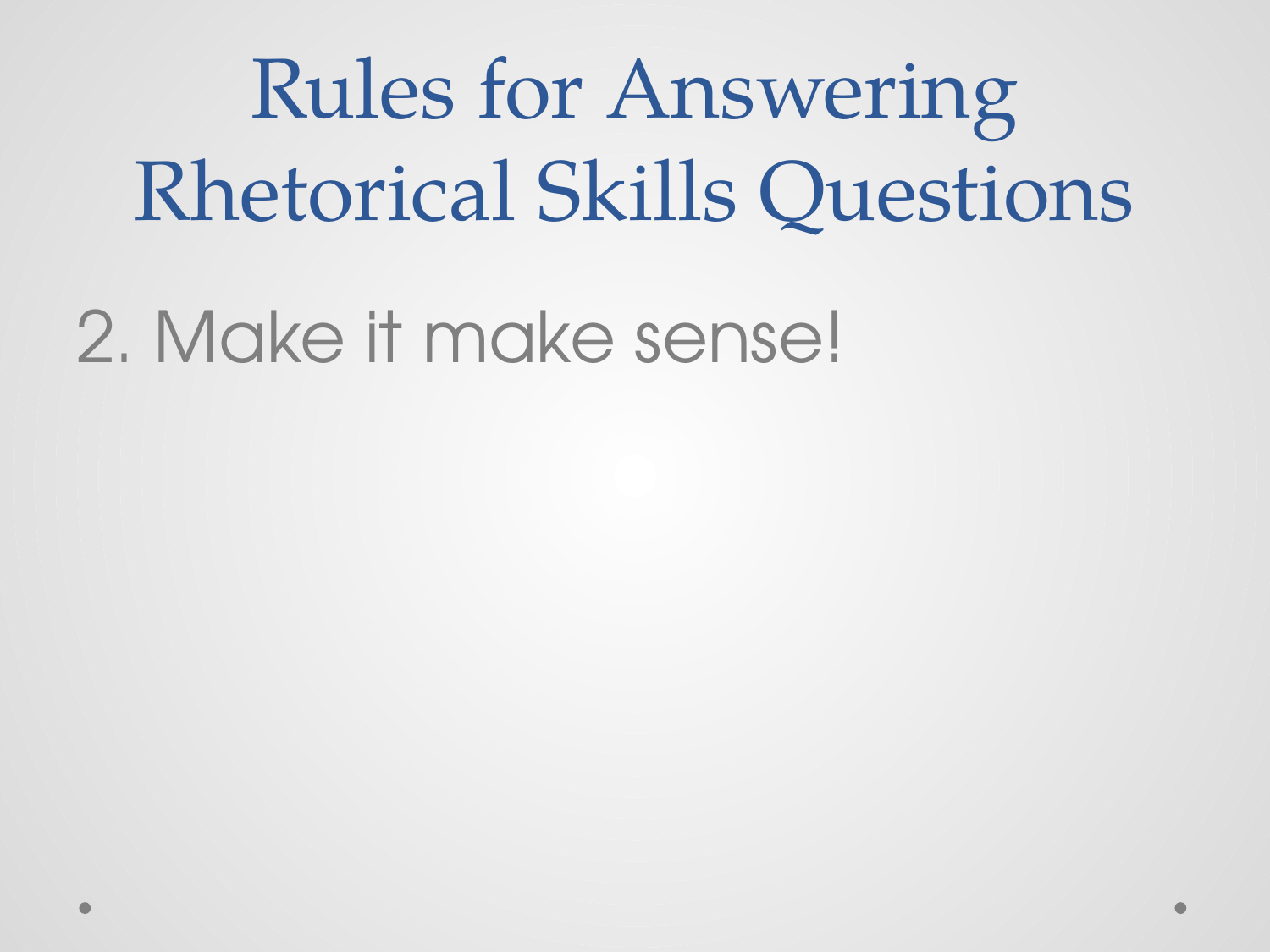

# Rules for Answering Rhetorical Skills Questions
2. Make it make sense!